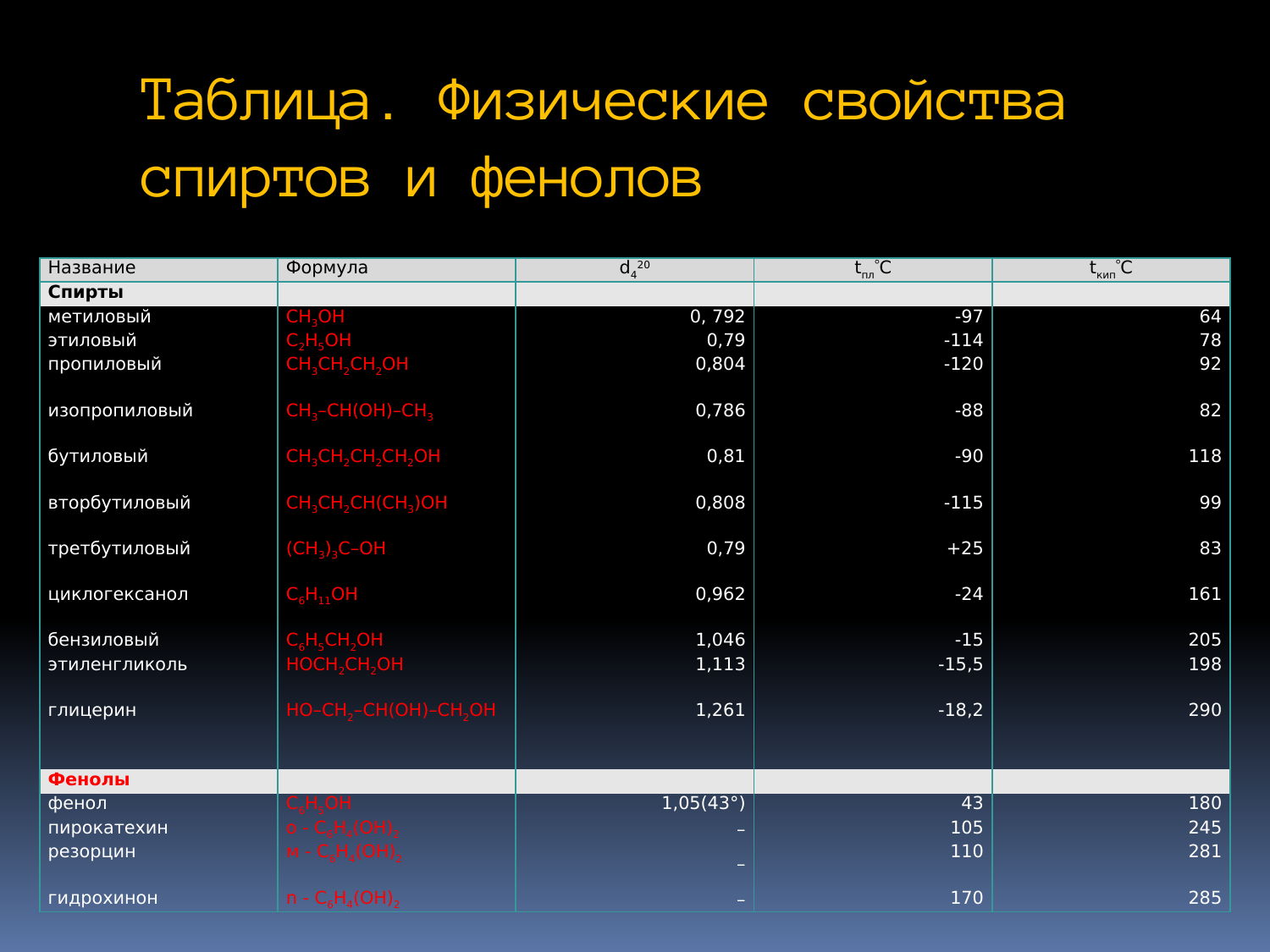

# Таблица. Физические свойства спиртов и фенолов
| Название | Формула | d420 | tпл°C | tкип°C |
| --- | --- | --- | --- | --- |
| Спирты |  |  |  |  |
| метиловый | СН3OH | 0, 792 | -97 | 64 |
| этиловый | С2Н5OH | 0,79 | -114 | 78 |
| пропиловый | СН3СН2СН2OH | 0,804 | -120 | 92 |
| изопропиловый | СН3–СН(ОH)–СH3 | 0,786 | -88 | 82 |
| бутиловый | CH3CH2CH2CH2OH | 0,81 | -90 | 118 |
| вторбутиловый | CH3CH2CH(CH3)OH | 0,808 | -115 | 99 |
| третбутиловый | (СН3)3С–OH | 0,79 | +25 | 83 |
| циклогексанол | С6Н11OH | 0,962 | -24 | 161 |
| бензиловый | C6H5CH2OH | 1,046 | -15 | 205 |
| этиленгликоль | HOCH2CH2OH | 1,113 | -15,5 | 198 |
| глицерин | НО–СН2–CH(ОН)–СН2OH | 1,261 | -18,2 | 290 |
| Фенолы |  |  |  |  |
| фенол | С6Н5OH | 1,05(43°) | 43 | 180 |
| пирокатехин | о - С6Н4(OH)2 | – | 105 | 245 |
| резорцин | м - С6Н4(OH)2 | – | 110 | 281 |
| гидрохинон | n - С6Н4(OH)2 | – | 170 | 285 |